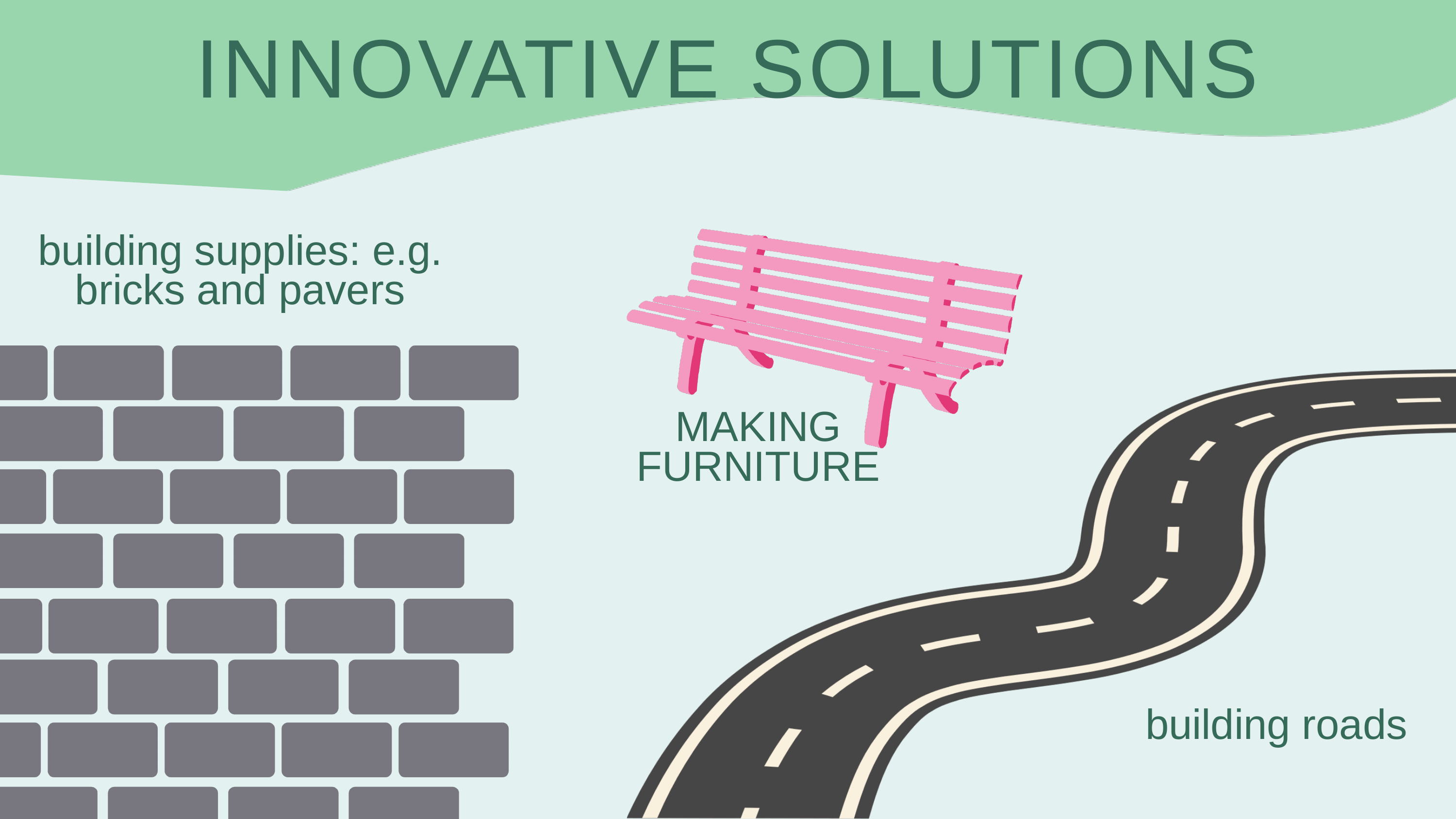

INNOVATIVE SOLUTIONS

building supplies: e.g. bricks and pavers

MAKING FURNITURE

building roads